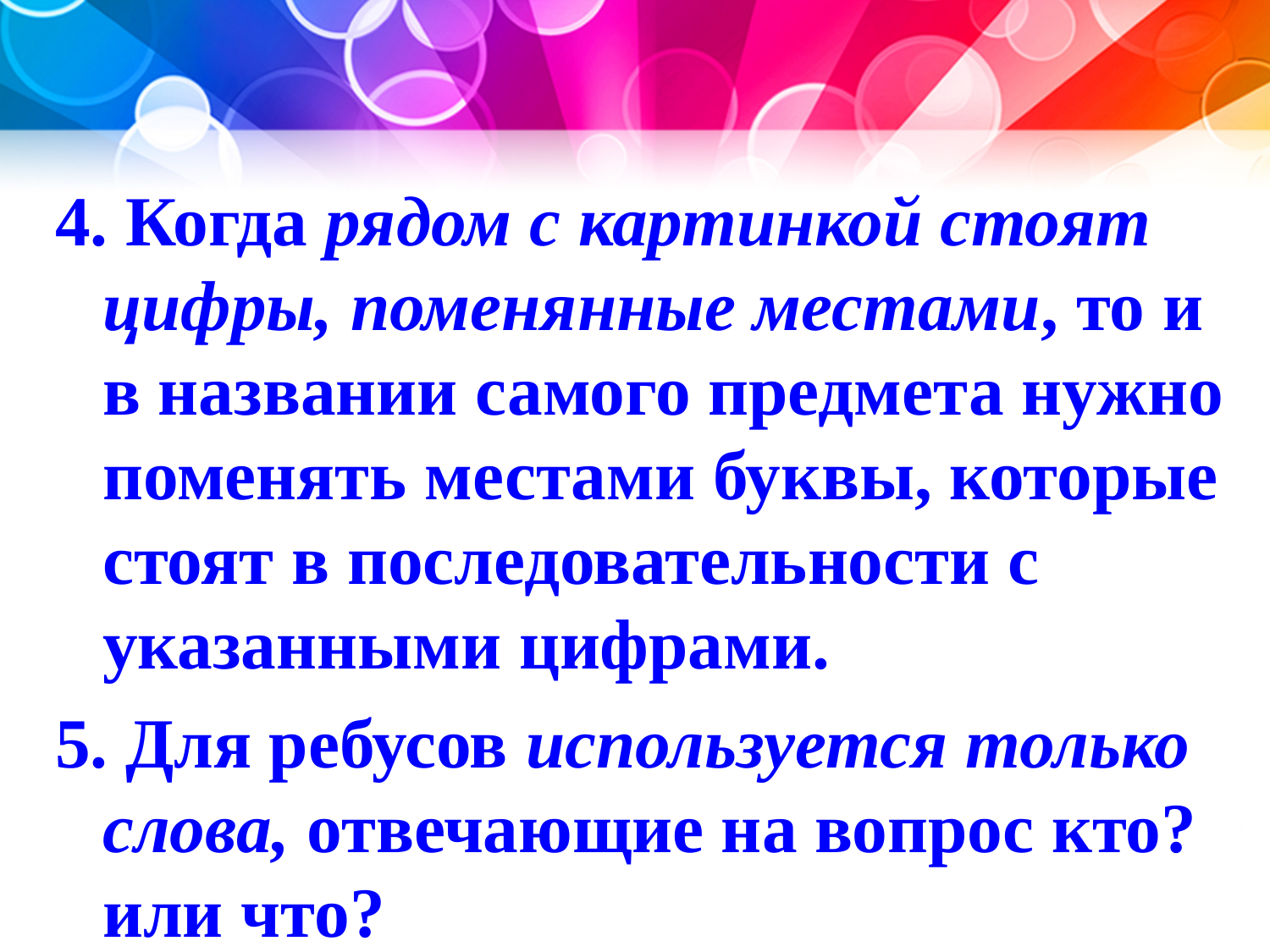

4. Когда рядом с картинкой стоят цифры, поменянные местами, то и в названии самого предмета нужно поменять местами буквы, которые стоят в последовательности с указанными цифрами.
5. Для ребусов используется только слова, отвечающие на вопрос кто? или что?
#